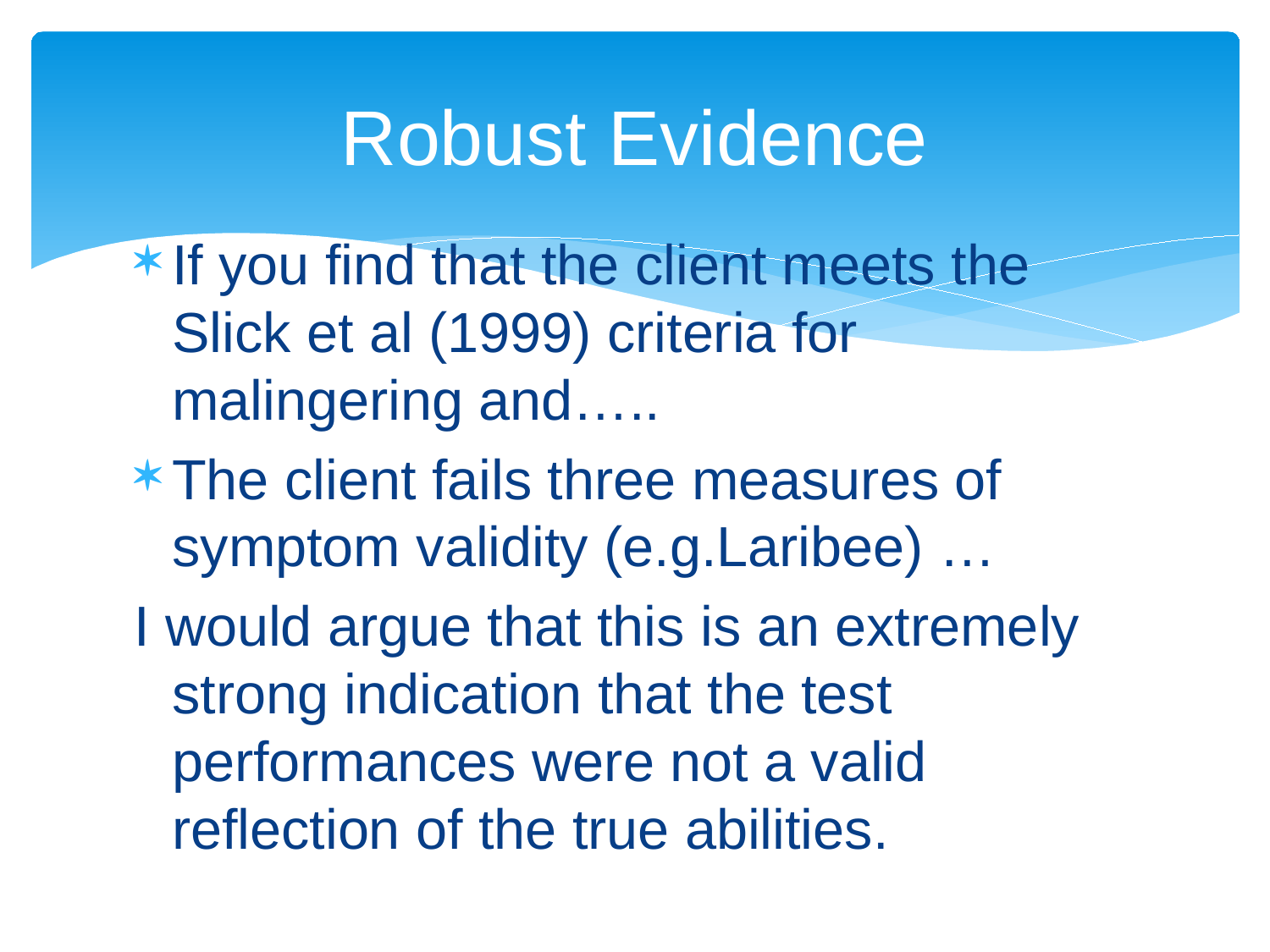

# Robust Evidence
If you find that the client meets the Slick et al (1999) criteria for malingering and…..
The client fails three measures of symptom validity (e.g.Laribee) …
I would argue that this is an extremely strong indication that the test performances were not a valid reflection of the true abilities.